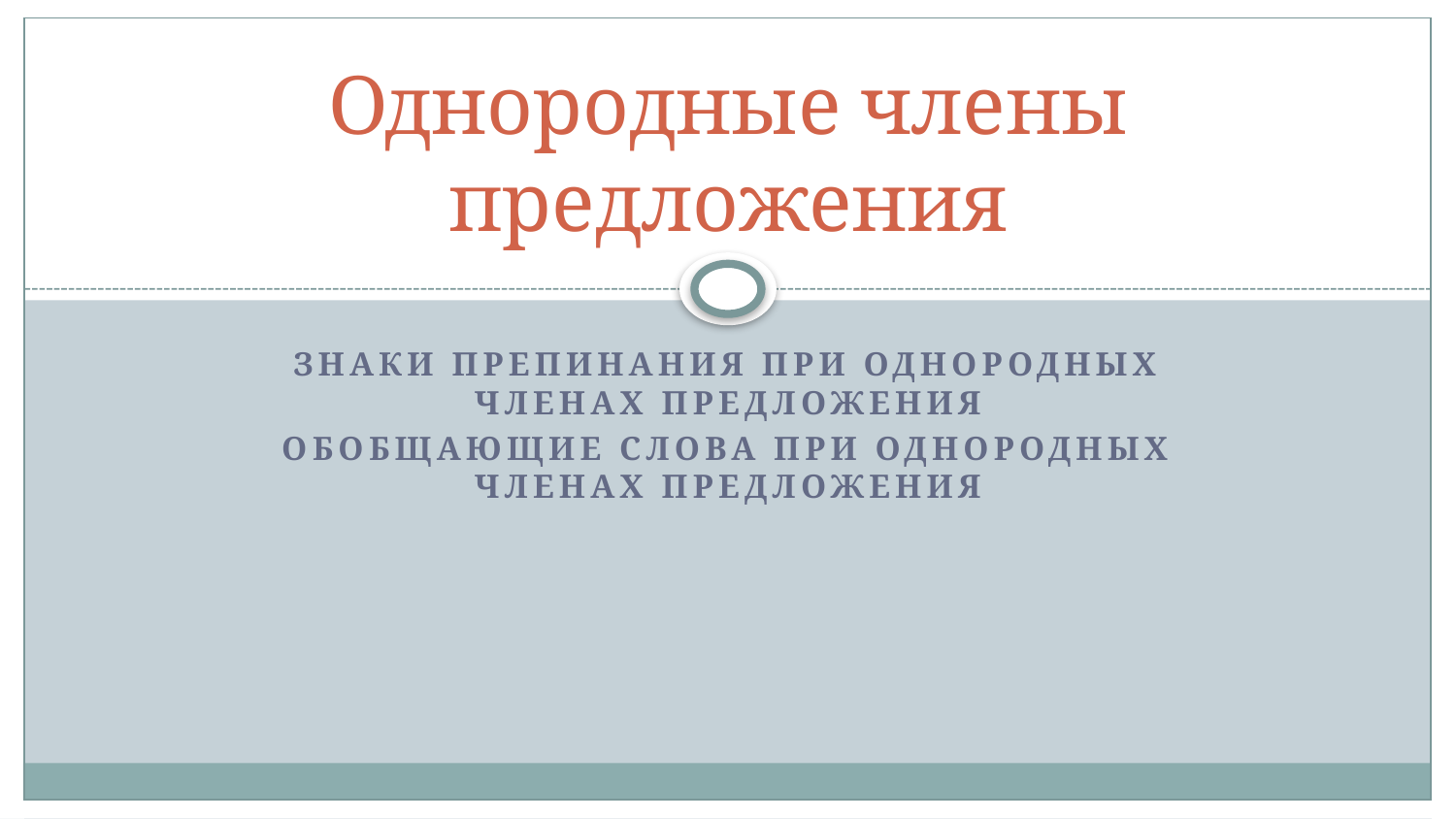

# Однородные члены предложения
Знаки препинания при однородных членах предложения
Обобщающие слова при однородных членах предложения